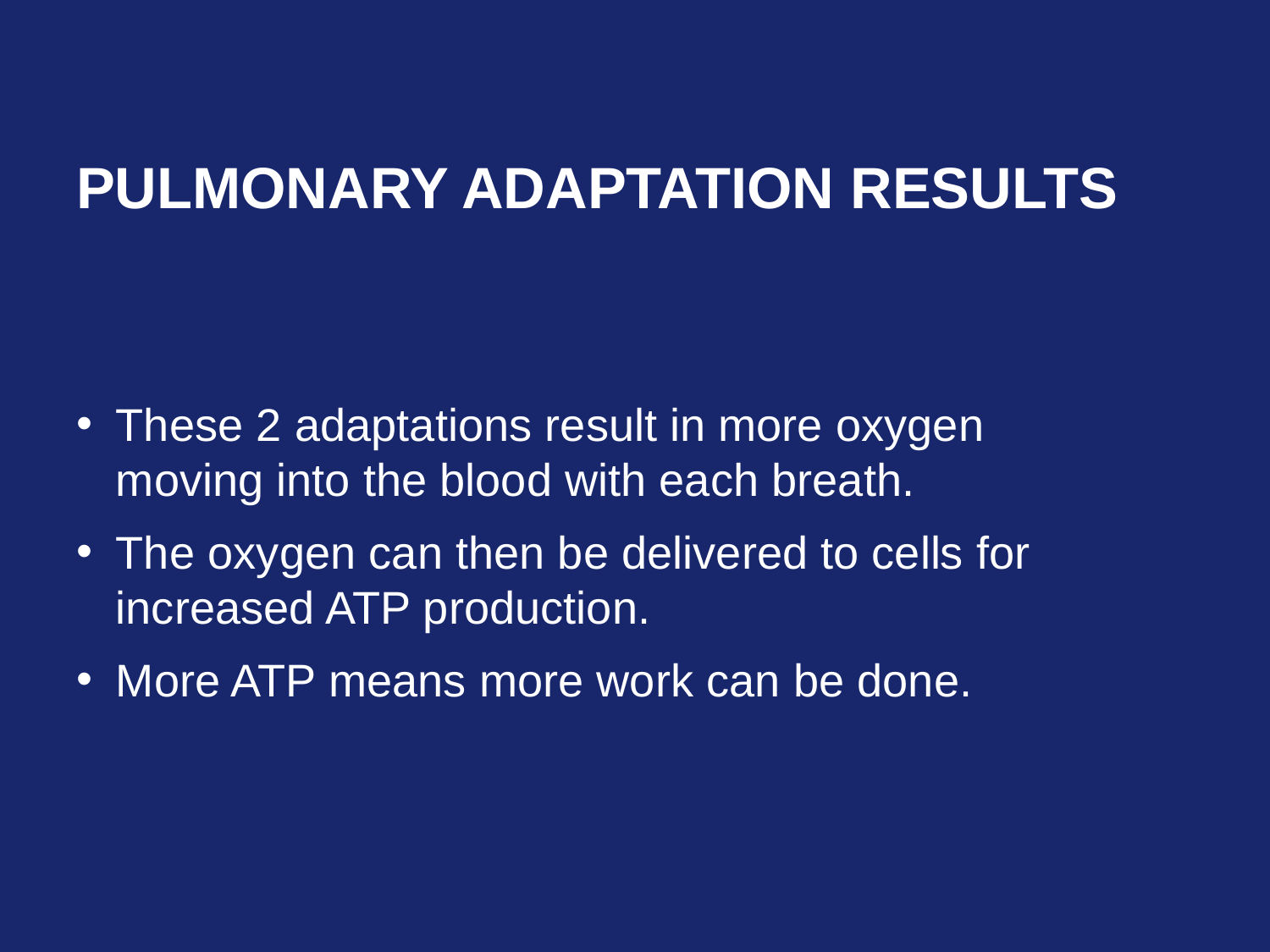

# Pulmonary Adaptation Results
These 2 adaptations result in more oxygen moving into the blood with each breath.
The oxygen can then be delivered to cells for increased ATP production.
More ATP means more work can be done.